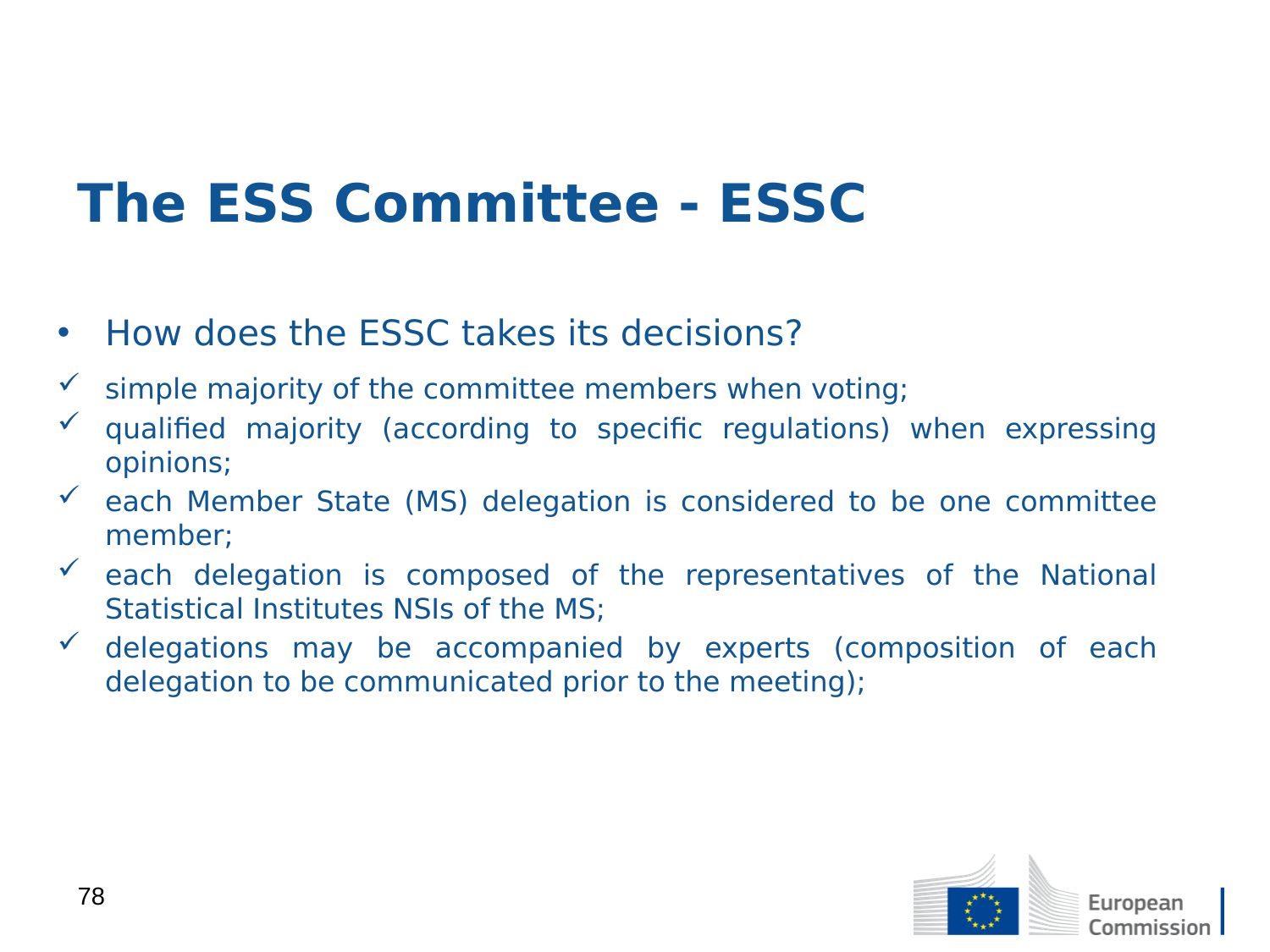

# The ESS Committee - ESSC
How does the ESSC takes its decisions?

simple majority of the committee members when voting;
qualified majority (according to specific regulations) when expressing opinions;
each Member State (MS) delegation is considered to be one committee member;
each delegation is composed of the representatives of the National Statistical Institutes NSIs of the MS;
delegations may be accompanied by experts (composition of each delegation to be communicated prior to the meeting);

78